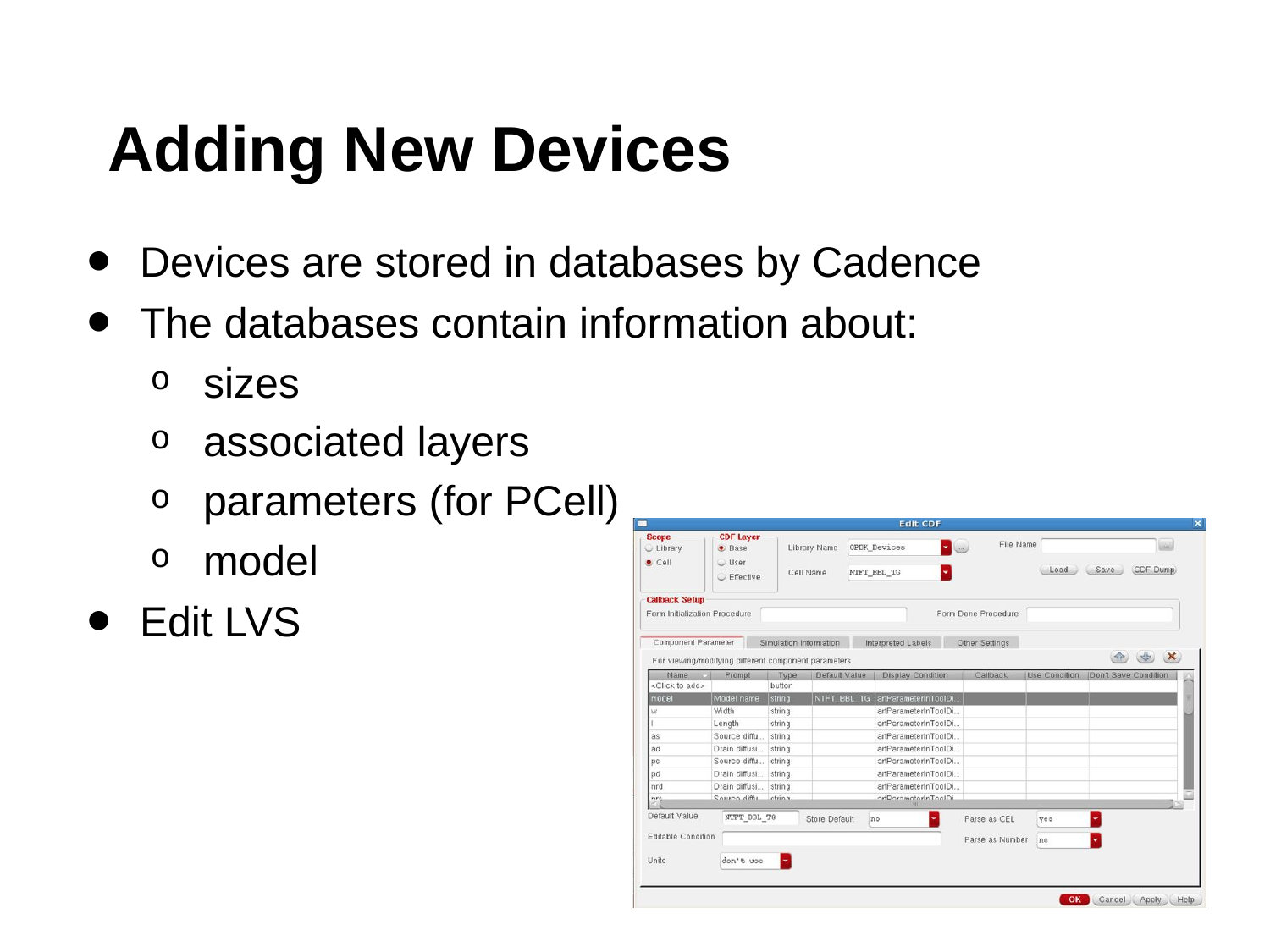

# Adding New Devices
Devices are stored in databases by Cadence
The databases contain information about:
sizes
associated layers
parameters (for PCell)
model
Edit LVS